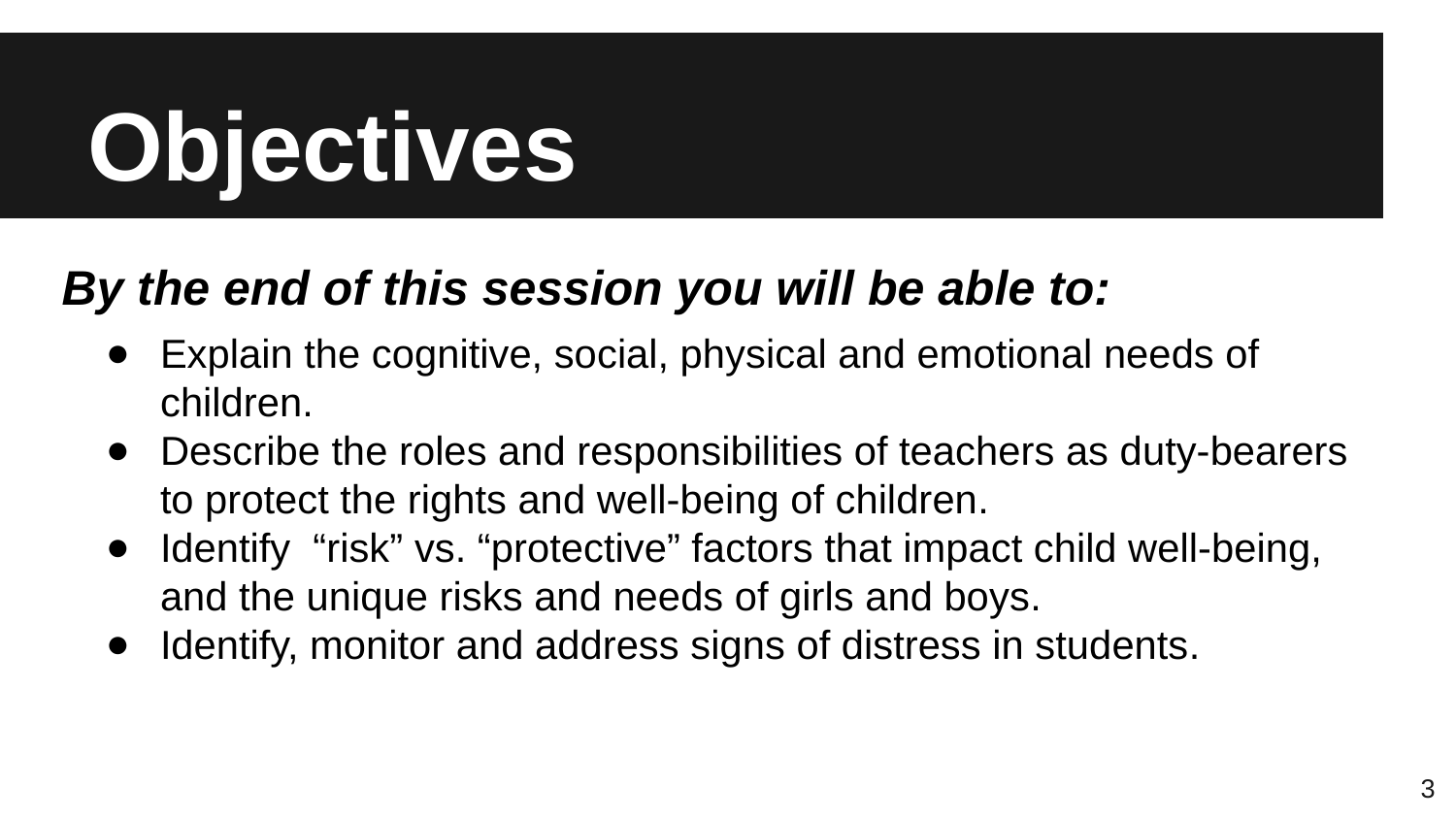

# Objectives
By the end of this session you will be able to:
Explain the cognitive, social, physical and emotional needs of children.
Describe the roles and responsibilities of teachers as duty-bearers to protect the rights and well-being of children.
Identify  “risk” vs. “protective” factors that impact child well-being, and the unique risks and needs of girls and boys.
Identify, monitor and address signs of distress in students.
3